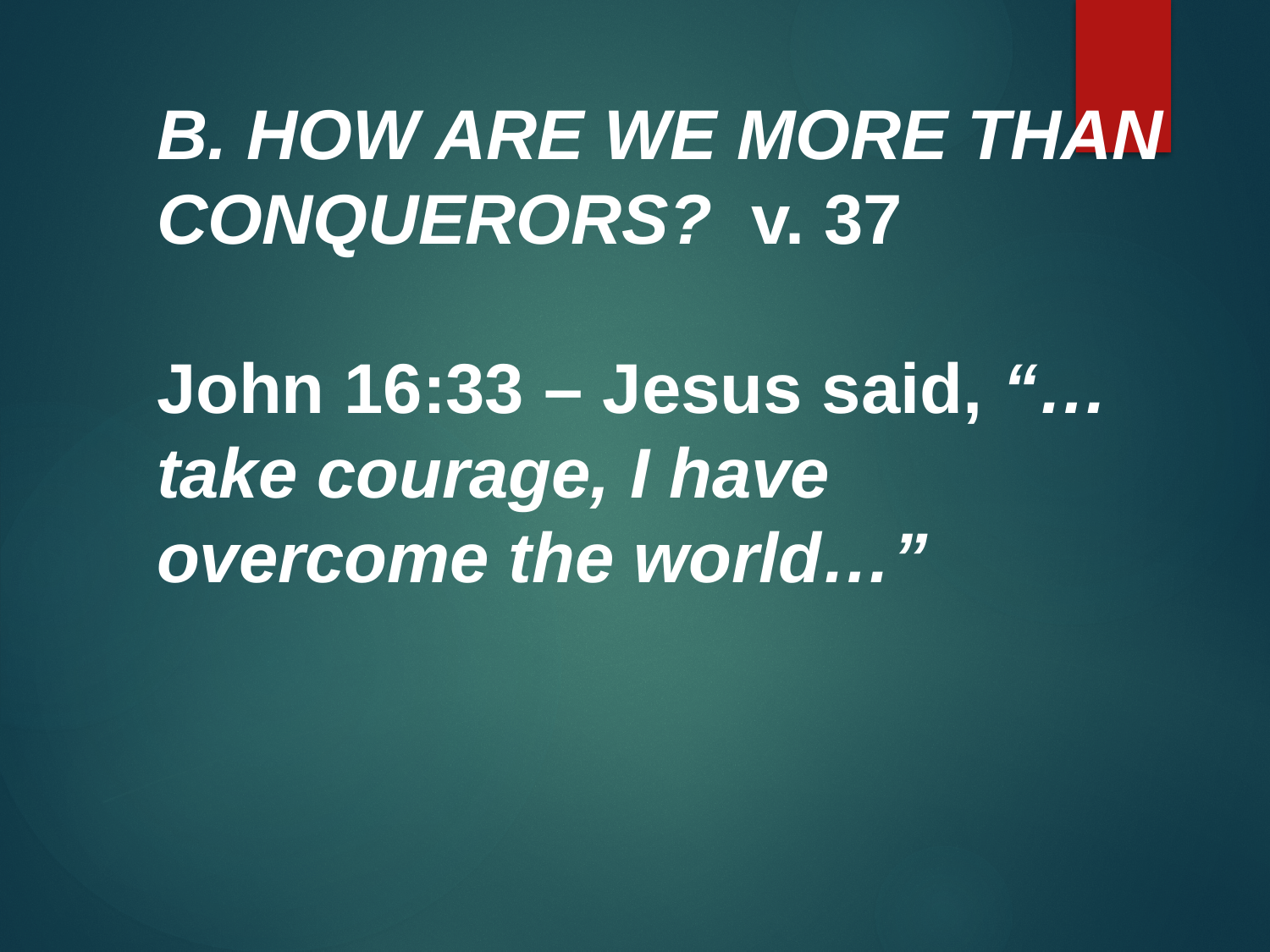

B. HOW ARE WE MORE THAN CONQUERORS?  v. 37

John 16:33 – Jesus said, “…take courage, I have overcome the world…”